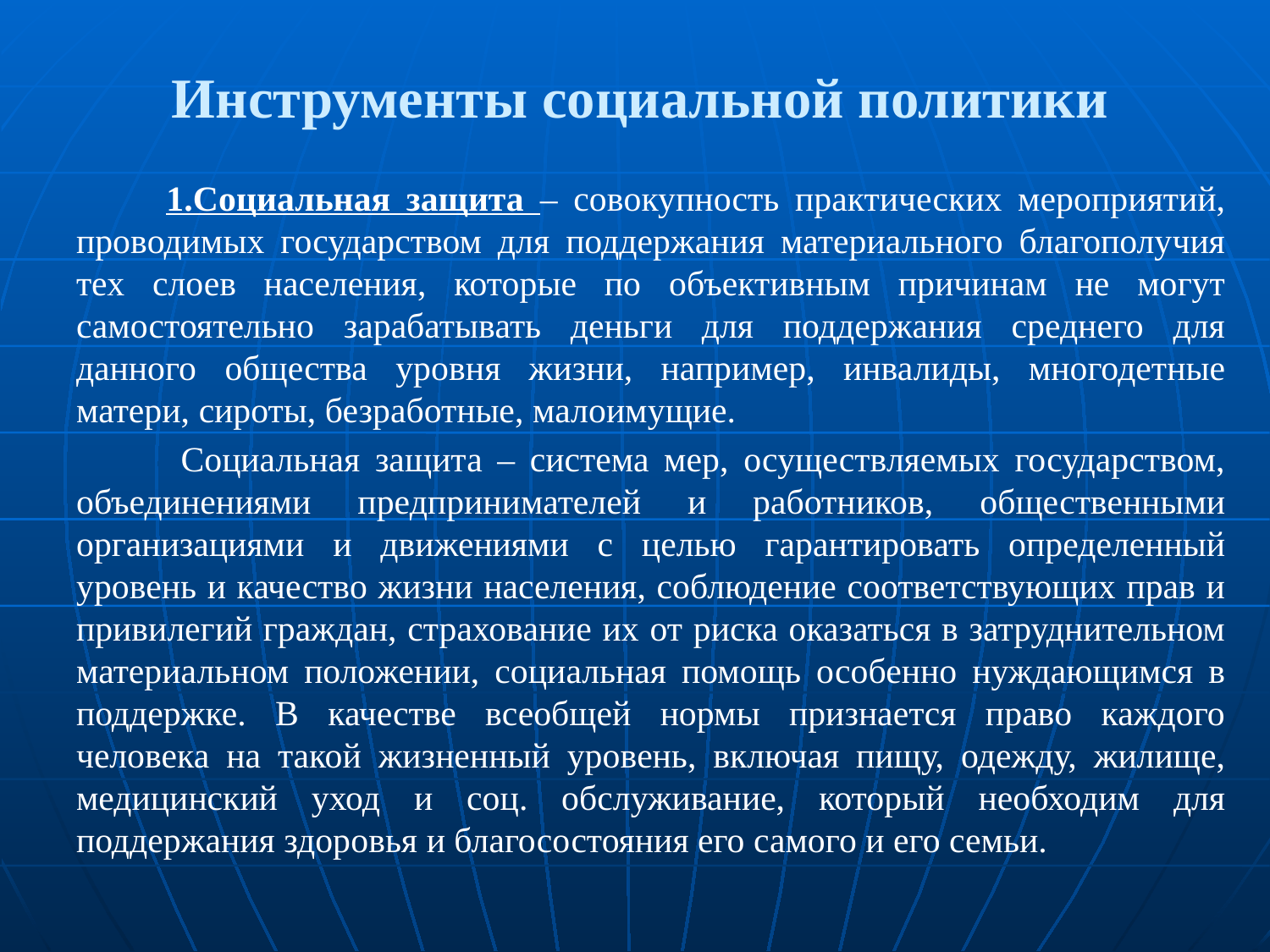

# Инструменты социальной политики
      1.Социальная защита – совокупность практических мероприятий, проводимых государством для поддержания материального благополучия тех слоев населения, которые по объективным причинам не могут самостоятельно зарабатывать деньги для поддержания среднего для данного общества уровня жизни, например, инвалиды, многодетные матери, сироты, безработные, малоимущие.
       Социальная защита – система мер, осуществляемых государством, объединениями предпринимателей и работников, общественными организациями и движениями с целью гарантировать определенный уровень и качество жизни населения, соблюдение соответствующих прав и привилегий граждан, страхование их от риска оказаться в затруднительном материальном положении, социальная помощь особенно нуждающимся в поддержке. В качестве всеобщей нормы признается право каждого человека на такой жизненный уровень, включая пищу, одежду, жилище, медицинский уход и соц. обслуживание, который необходим для поддержания здоровья и благосостояния его самого и его семьи.